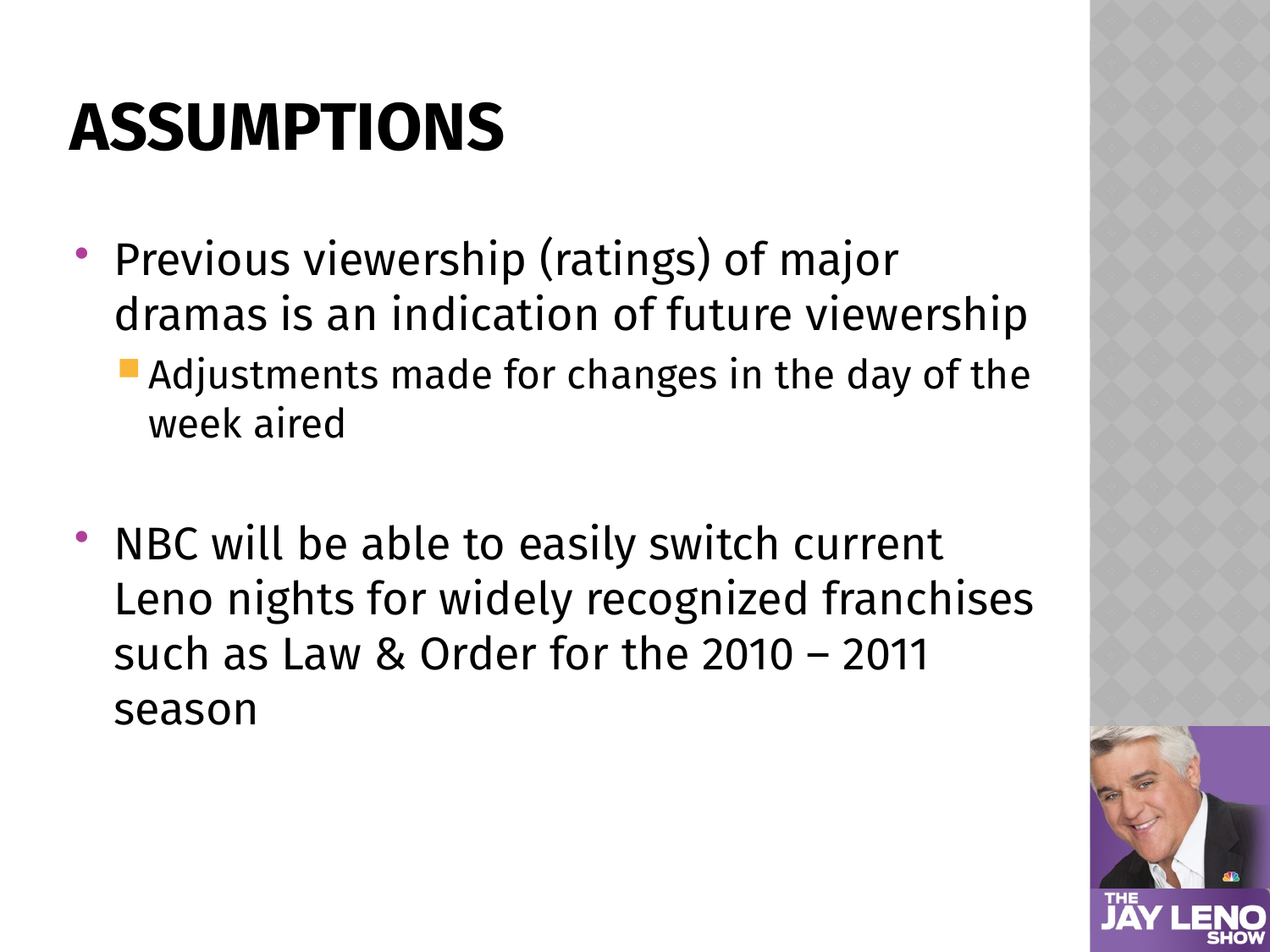

# Assumptions
Previous viewership (ratings) of major dramas is an indication of future viewership
Adjustments made for changes in the day of the week aired

NBC will be able to easily switch current Leno nights for widely recognized franchises such as Law & Order for the 2010 – 2011 season